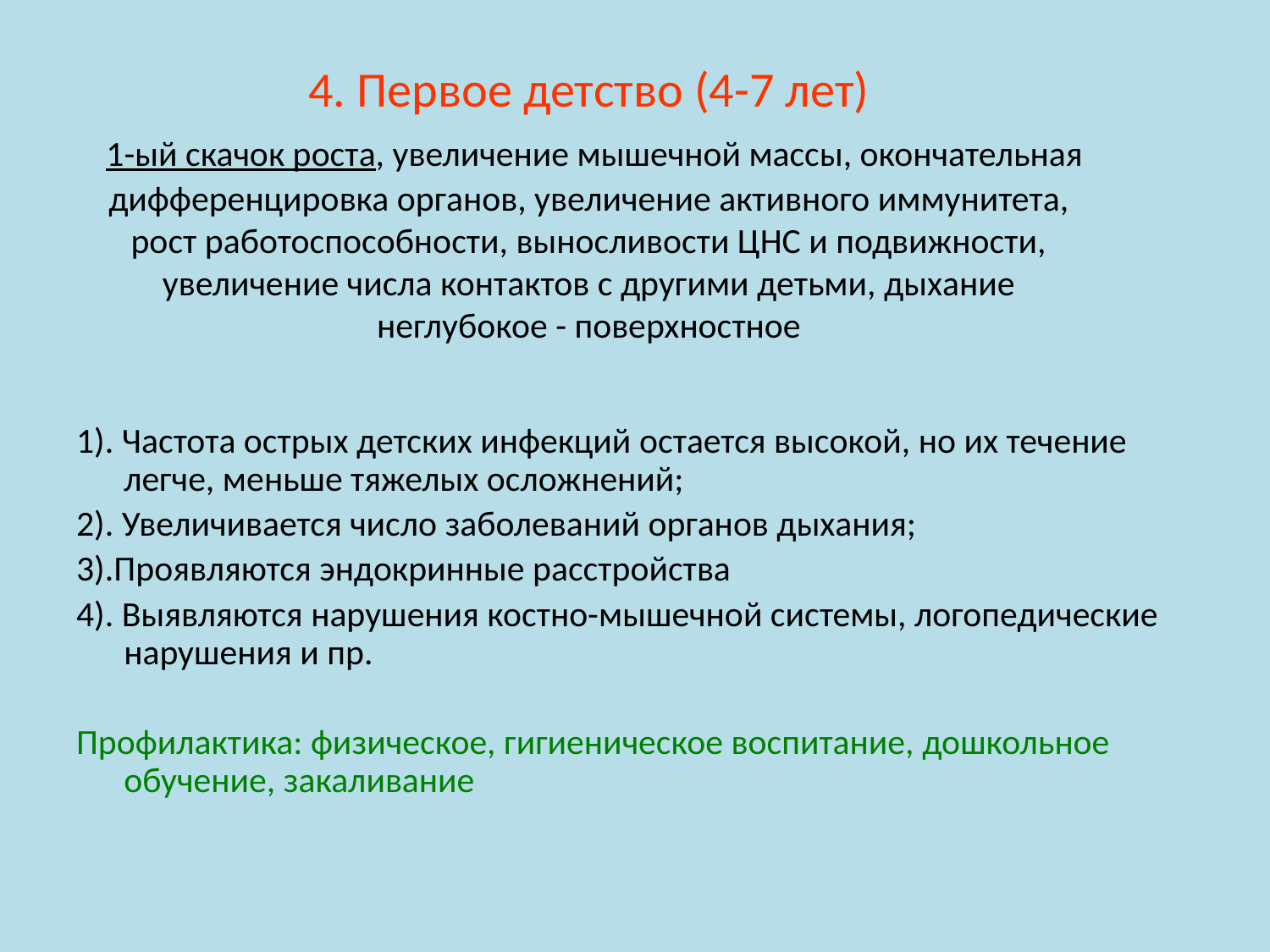

# 4. Первое детство (4-7 лет) 1-ый скачок роста, увеличение мышечной массы, окончательная дифференцировка органов, увеличение активного иммунитета, рост работоспособности, выносливости ЦНС и подвижности, увеличение числа контактов с другими детьми, дыхание неглубокое - поверхностное
1). Частота острых детских инфекций остается высокой, но их течение легче, меньше тяжелых осложнений;
2). Увеличивается число заболеваний органов дыхания;
3).Проявляются эндокринные расстройства
4). Выявляются нарушения костно-мышечной системы, логопедические нарушения и пр.

Профилактика: физическое, гигиеническое воспитание, дошкольное обучение, закаливание